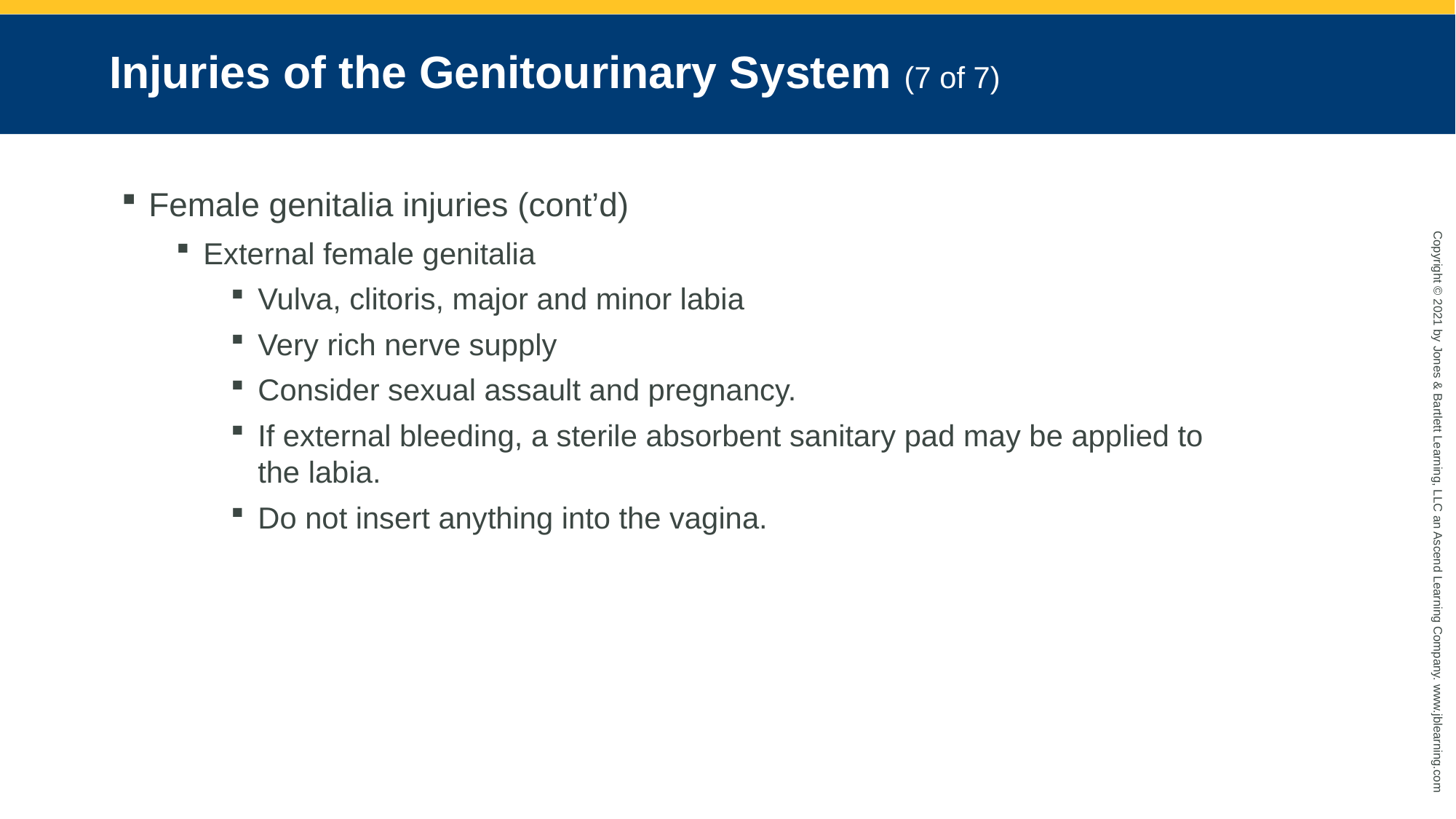

# Injuries of the Genitourinary System (7 of 7)
Female genitalia injuries (cont’d)
External female genitalia
Vulva, clitoris, major and minor labia
Very rich nerve supply
Consider sexual assault and pregnancy.
If external bleeding, a sterile absorbent sanitary pad may be applied to the labia.
Do not insert anything into the vagina.